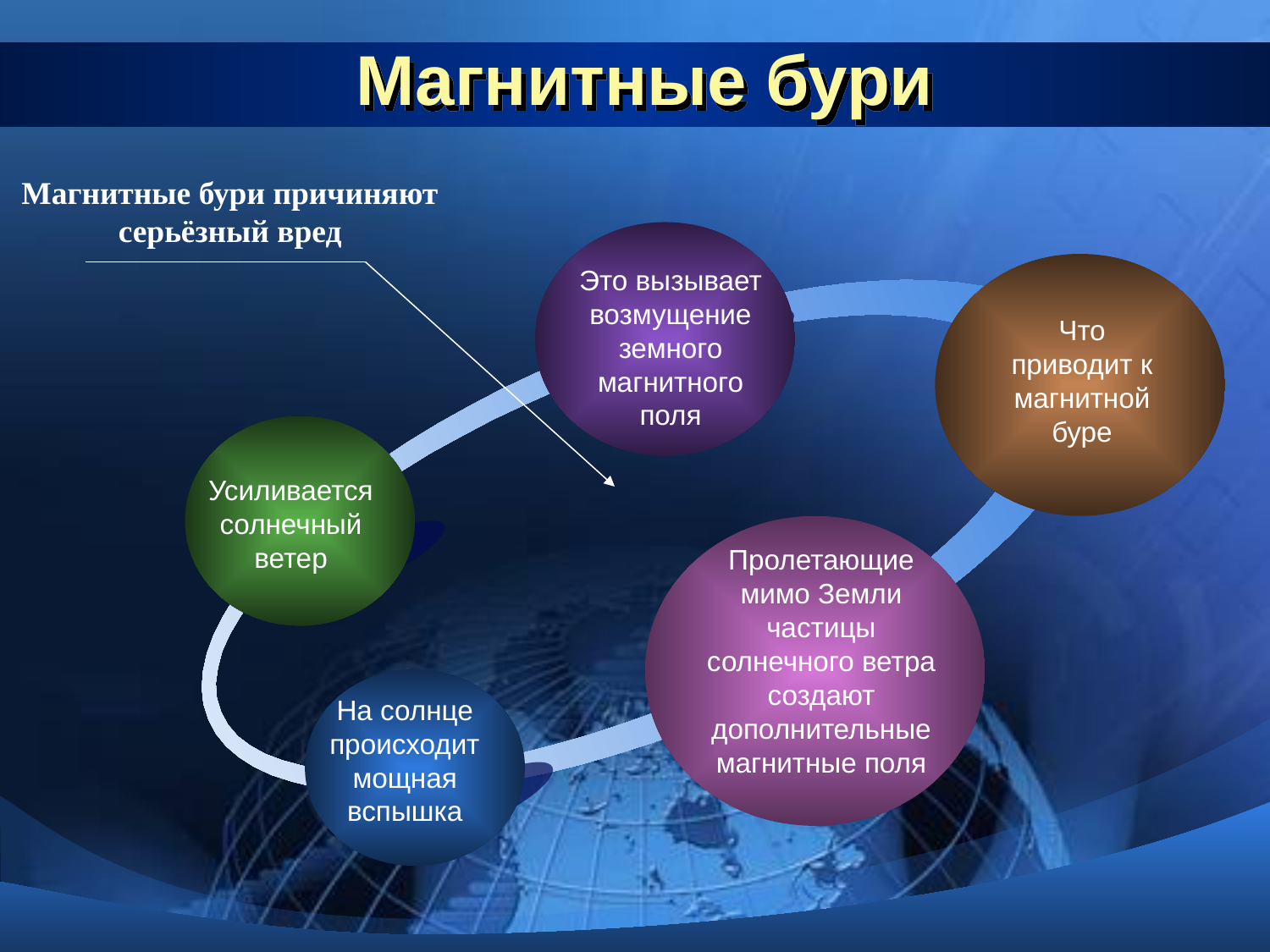

# Магнитные бури
Магнитные бури причиняют серьёзный вред

Это вызывает возмущение земного магнитного поля

Что приводит к магнитной буре

Усиливается солнечный ветер

Пролетающие мимо Земли частицы солнечного ветра создают дополнительные магнитные поля

На солнце происходит мощная вспышка